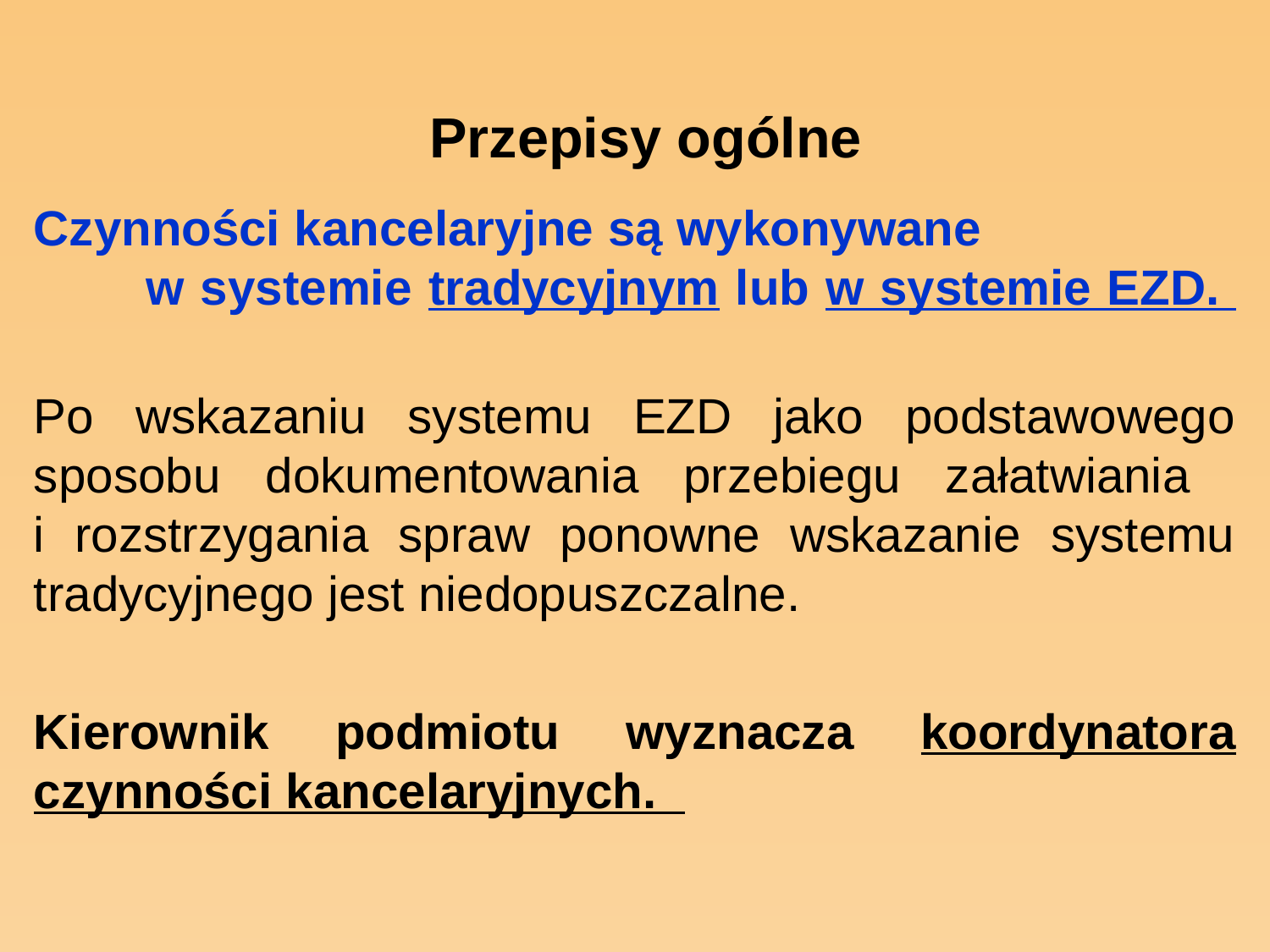

# Przepisy ogólne
Czynności kancelaryjne są wykonywane                          w systemie tradycyjnym lub w systemie EZD.
Po wskazaniu systemu EZD jako podstawowego sposobu dokumentowania przebiegu załatwiania
i rozstrzygania spraw ponowne wskazanie systemu tradycyjnego jest niedopuszczalne.

Kierownik podmiotu wyznacza koordynatora czynności kancelaryjnych.